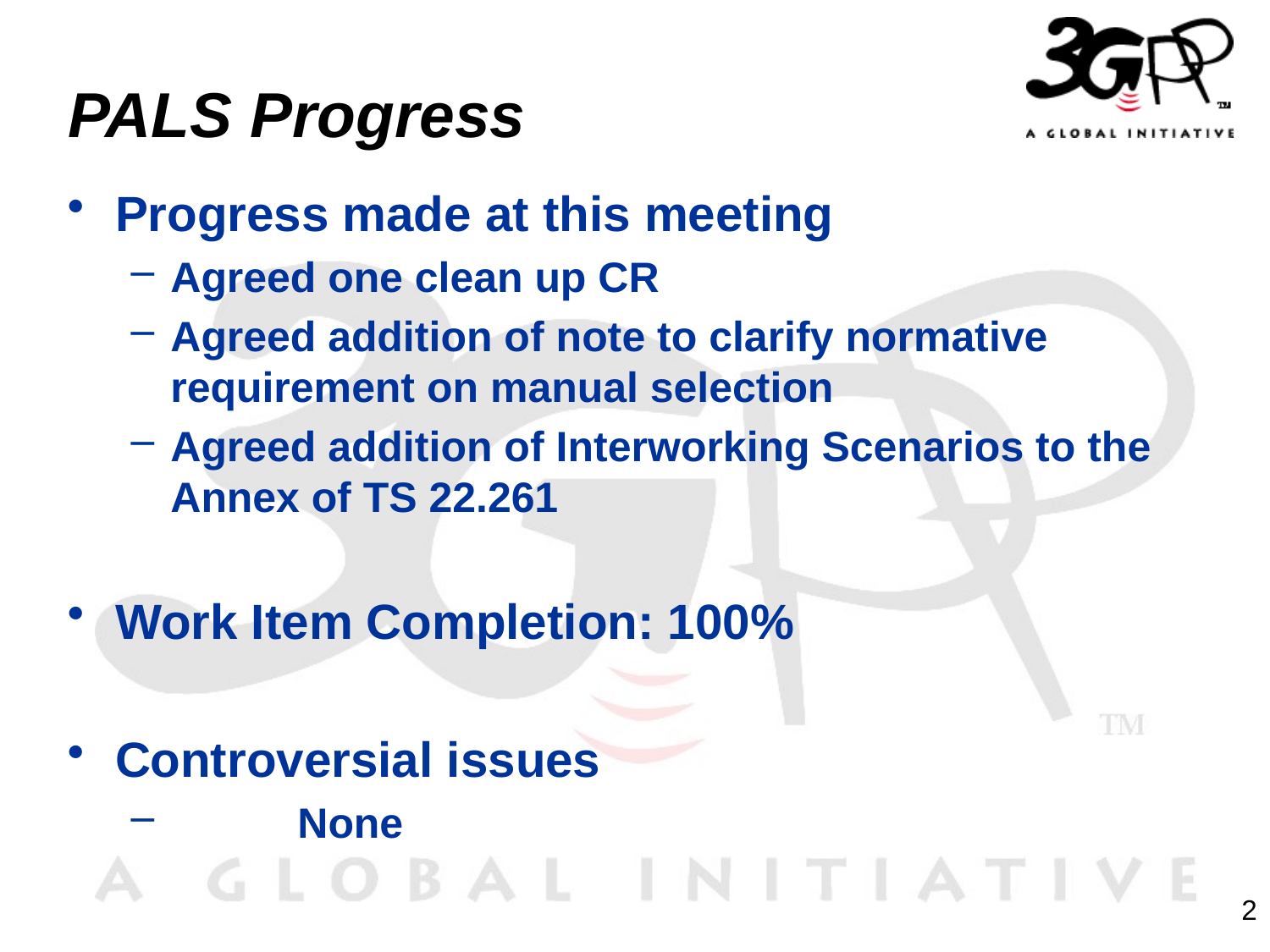

# PALS Progress
Progress made at this meeting
Agreed one clean up CR
Agreed addition of note to clarify normative requirement on manual selection
Agreed addition of Interworking Scenarios to the Annex of TS 22.261

Work Item Completion: 100%

Controversial issues
	None
2